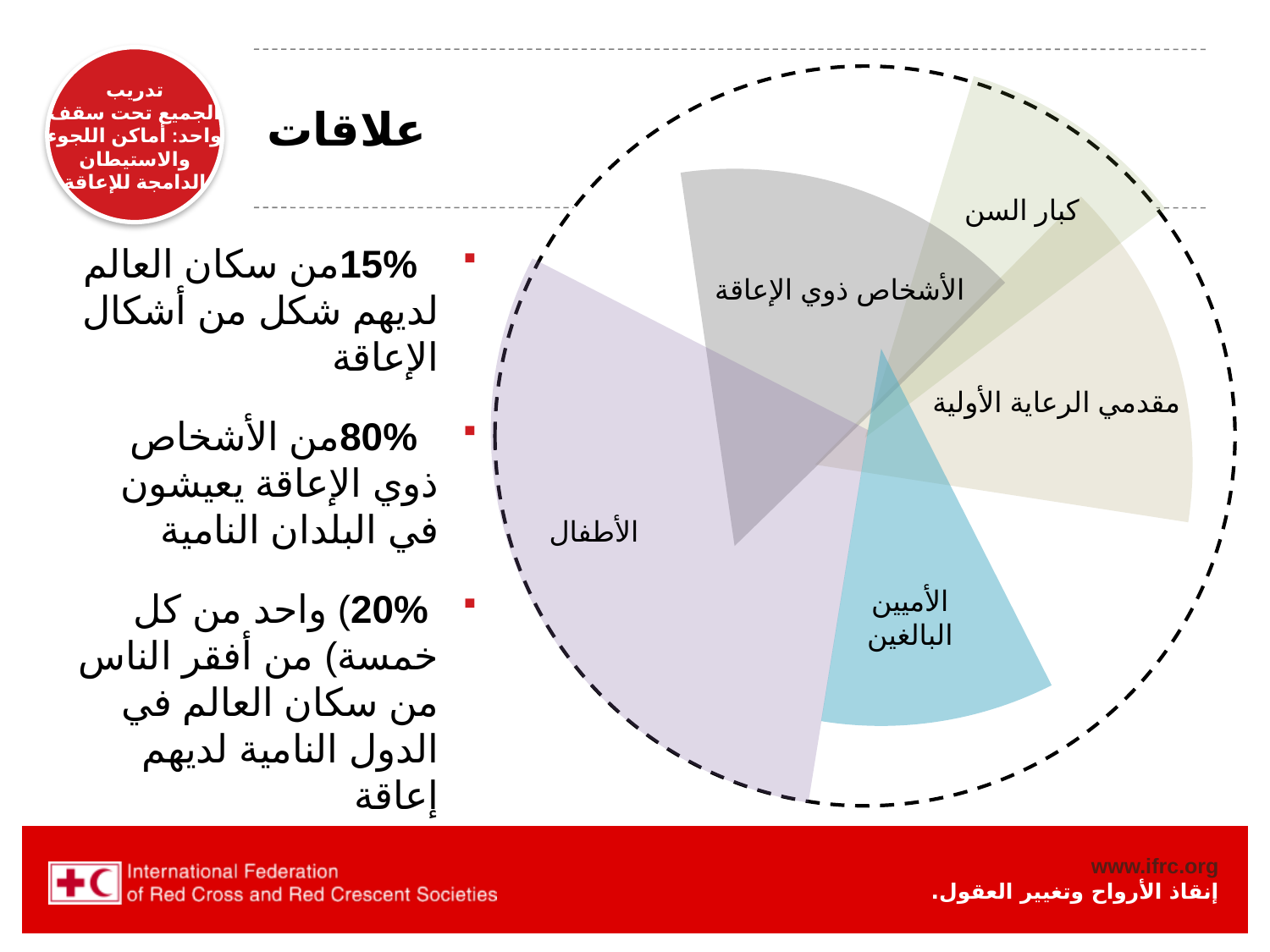

# علاقات

كبار السن
  15%من سكان العالم لديهم شكل من أشكال الإعاقة
  80%من الأشخاص ذوي الإعاقة يعيشون في البلدان النامية
 20%	) واحد من كل خمسة) من أفقر الناس من سكان العالم في الدول النامية لديهم إعاقة
الأشخاص ذوي الإعاقة

مقدمي الرعاية الأولية

الأطفال
الأميين
البالغين